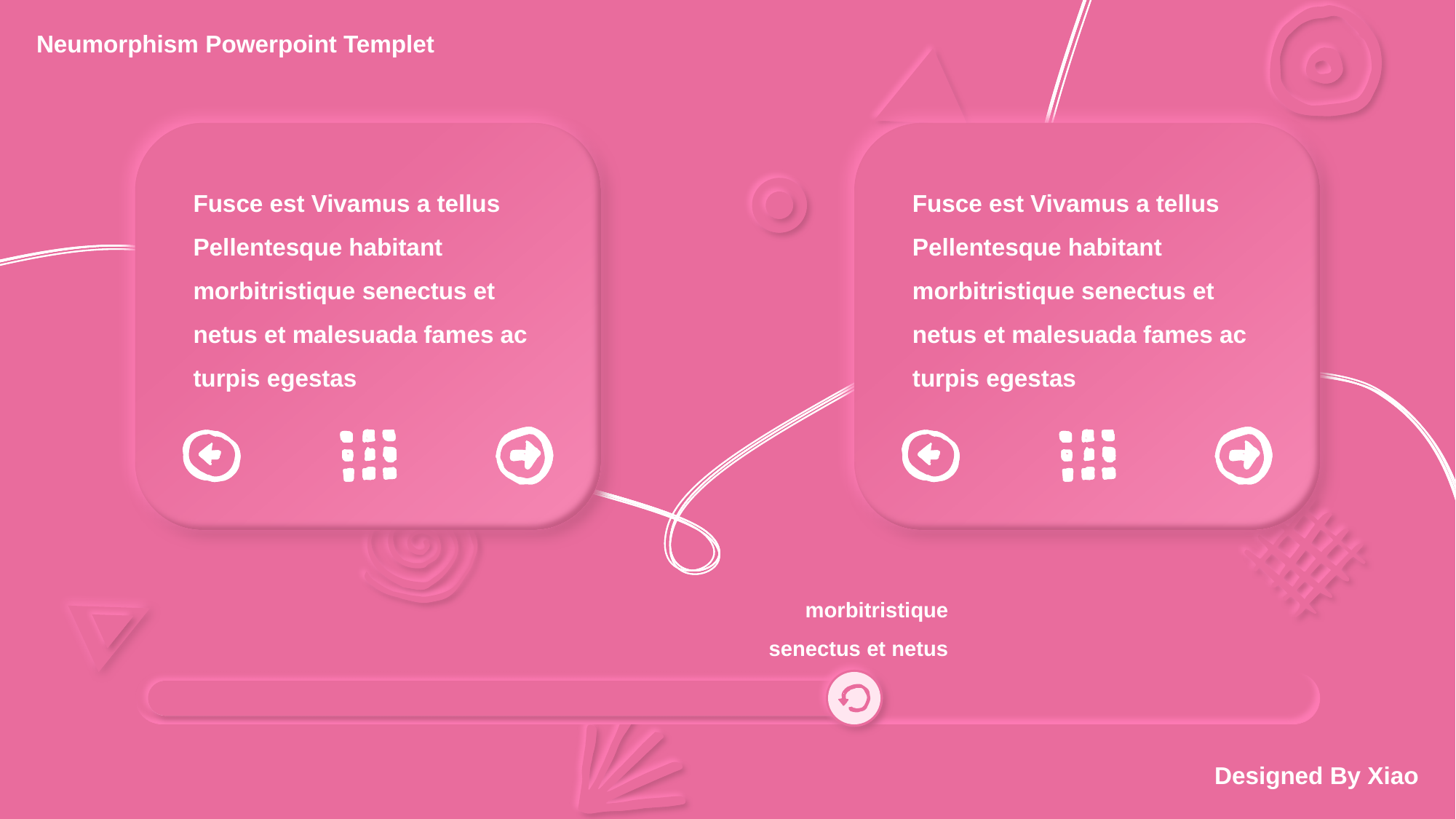

Neumorphism Powerpoint Templet

Fusce est Vivamus a tellus Pellentesque habitant morbitristique senectus et netus et malesuada fames ac turpis egestas
Fusce est Vivamus a tellus Pellentesque habitant morbitristique senectus et netus et malesuada fames ac turpis egestas

morbitristique senectus et netus

Designed By Xiao